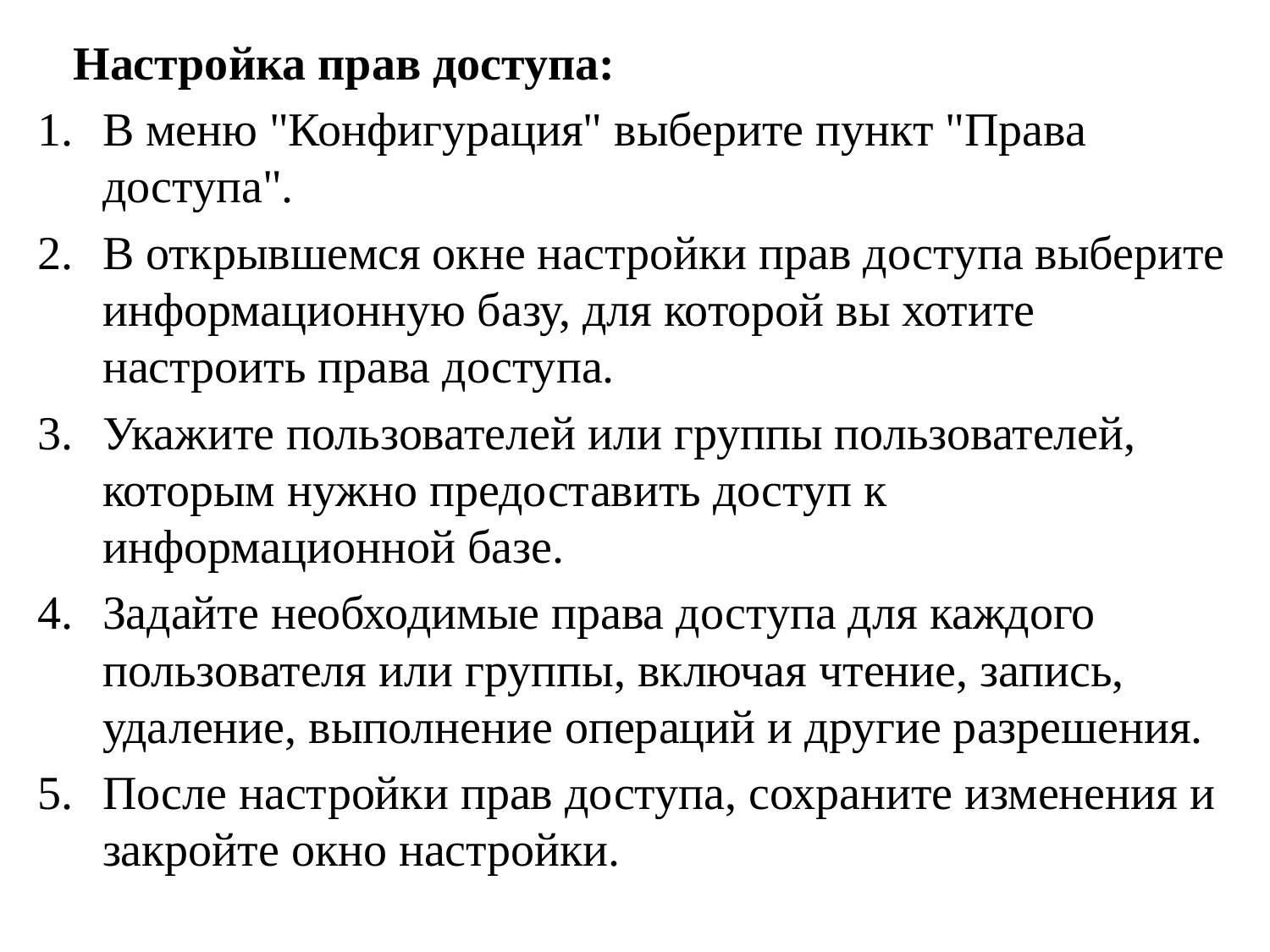

Настройка прав доступа:
В меню "Конфигурация" выберите пункт "Права доступа".
В открывшемся окне настройки прав доступа выберите информационную базу, для которой вы хотите настроить права доступа.
Укажите пользователей или группы пользователей, которым нужно предоставить доступ к информационной базе.
Задайте необходимые права доступа для каждого пользователя или группы, включая чтение, запись, удаление, выполнение операций и другие разрешения.
После настройки прав доступа, сохраните изменения и закройте окно настройки.